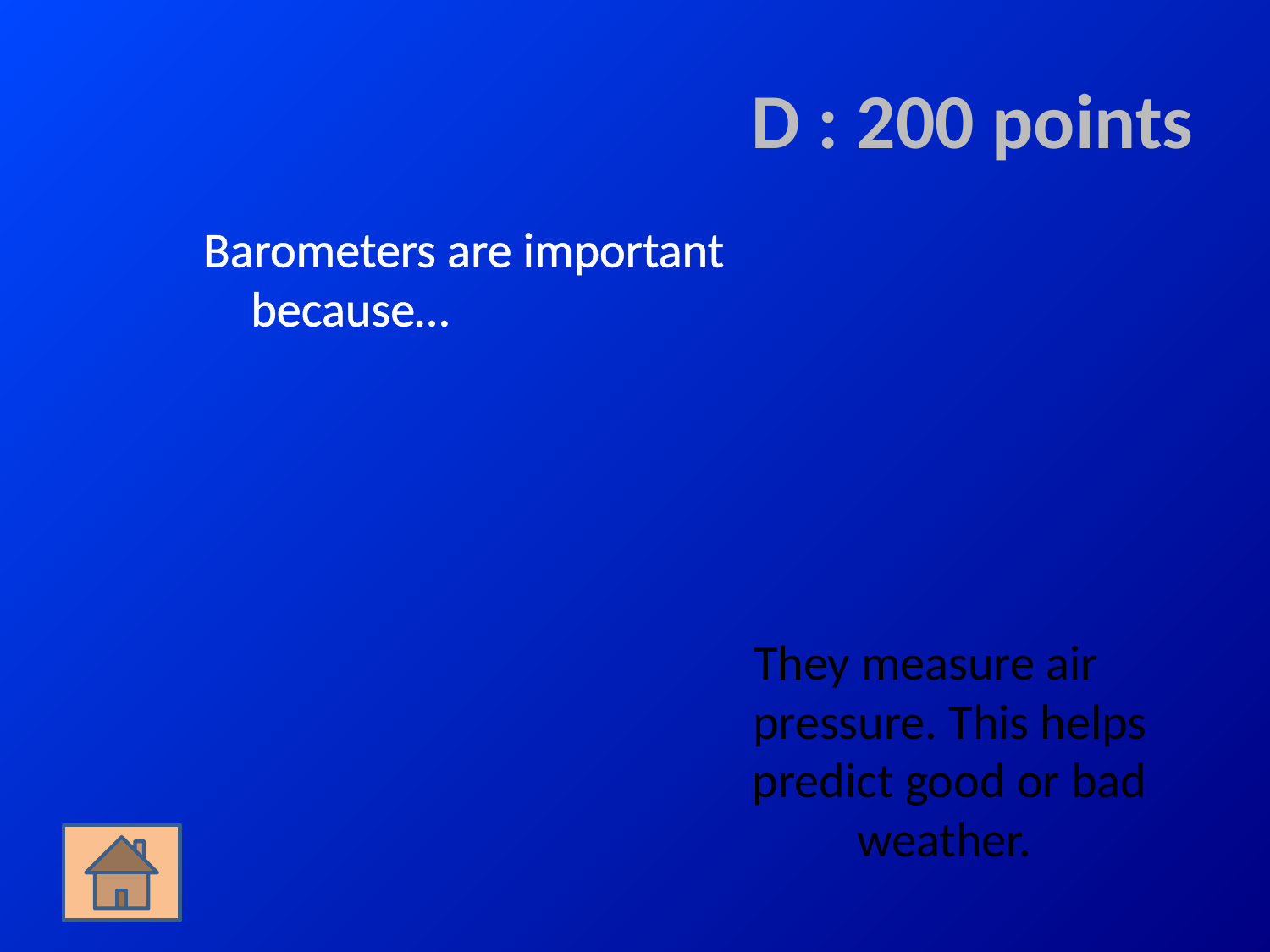

# D : 200 points
Barometers are important because…
They measure air pressure. This helps predict good or bad weather.